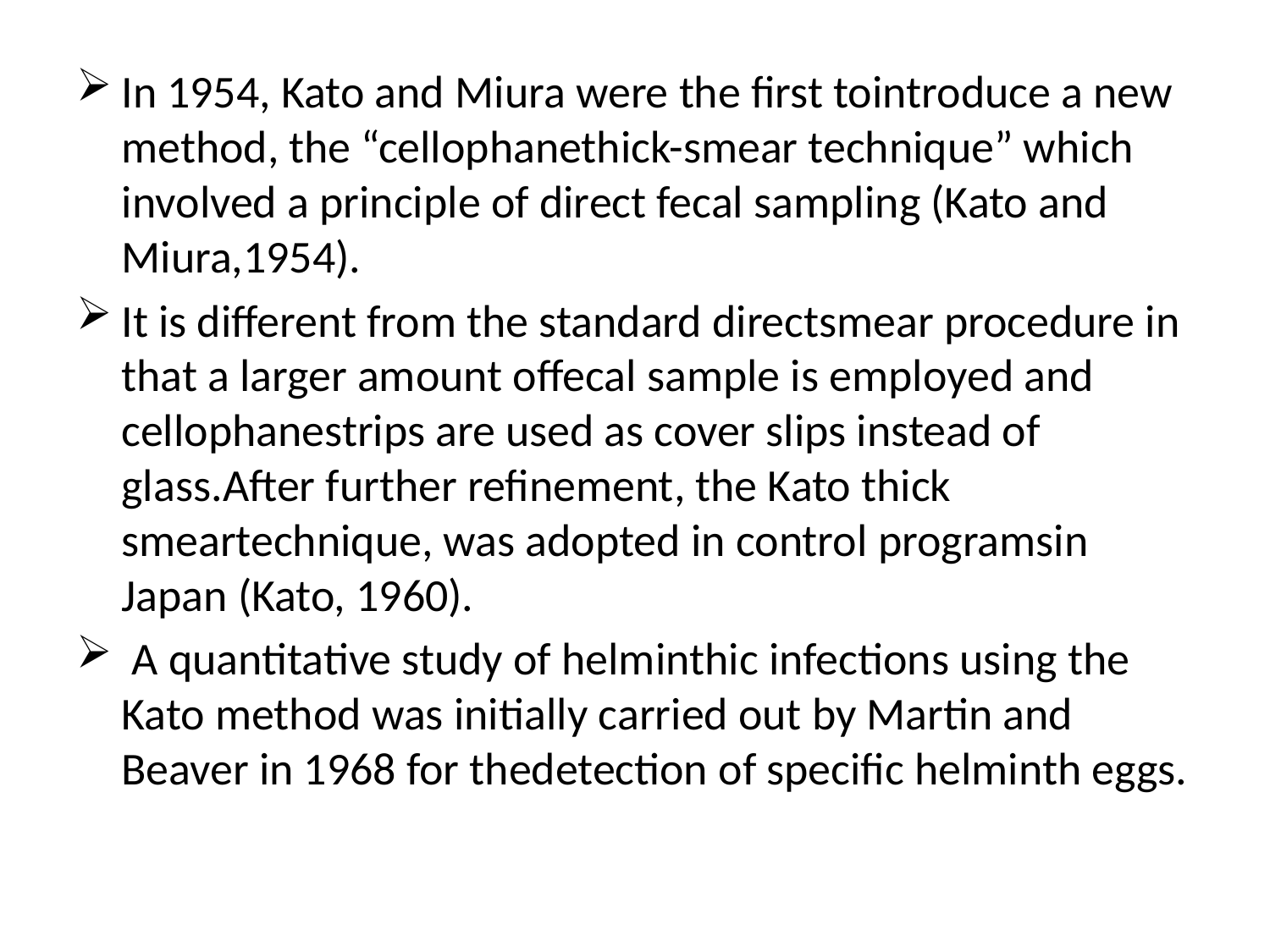

In 1954, Kato and Miura were the first tointroduce a new method, the “cellophanethick-smear technique” which involved a principle of direct fecal sampling (Kato and  Miura,1954).
It is different from the standard directsmear procedure in that a larger amount offecal sample is employed and cellophanestrips are used as cover slips instead of glass.After further refinement, the Kato thick smeartechnique, was adopted in control programsin Japan (Kato, 1960).
 A quantitative study of helminthic infections using the Kato method was initially carried out by Martin and Beaver in 1968 for thedetection of specific helminth eggs.